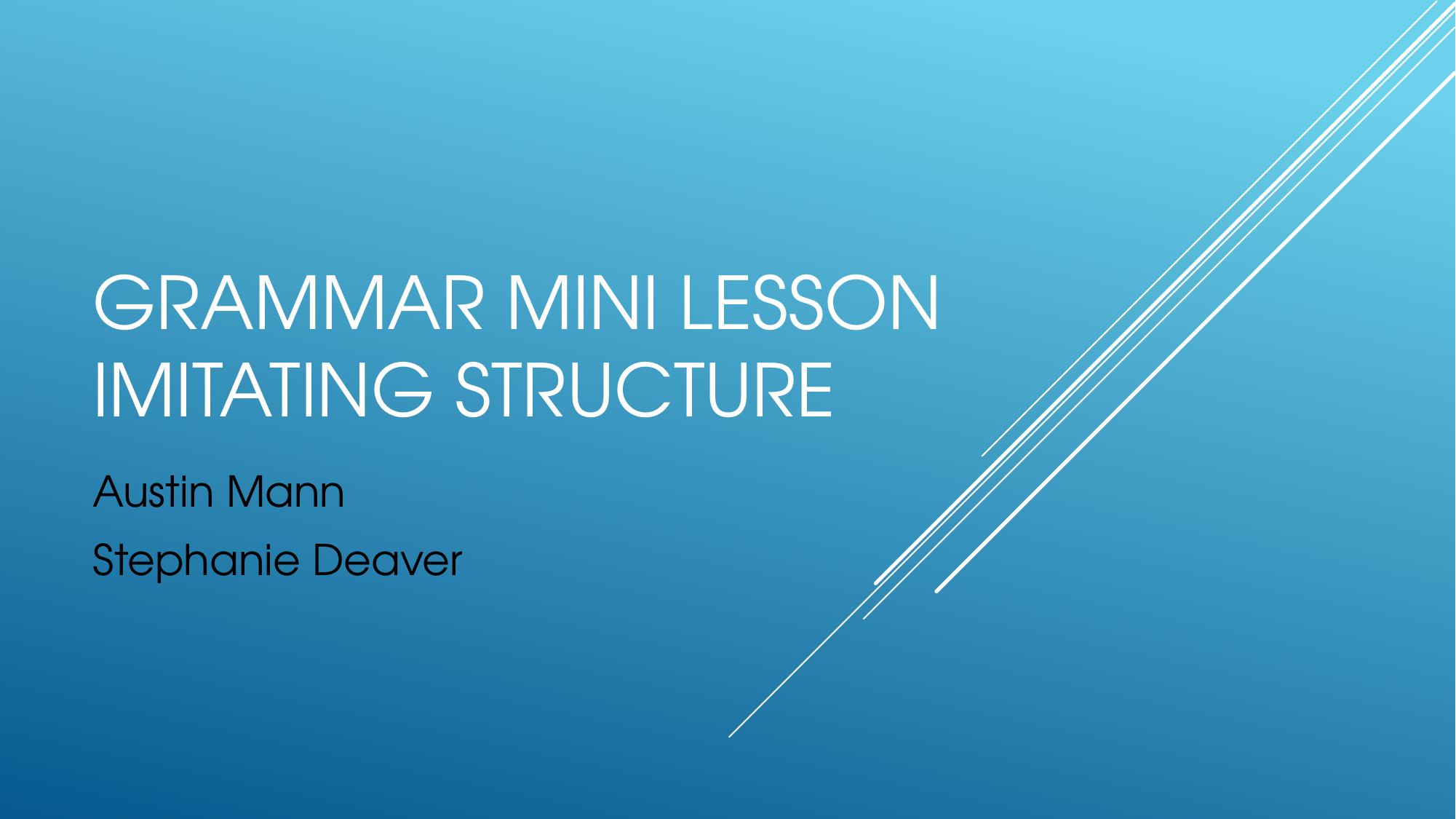

# Grammar Mini Lesson imitating structure
Austin Mann
Stephanie Deaver